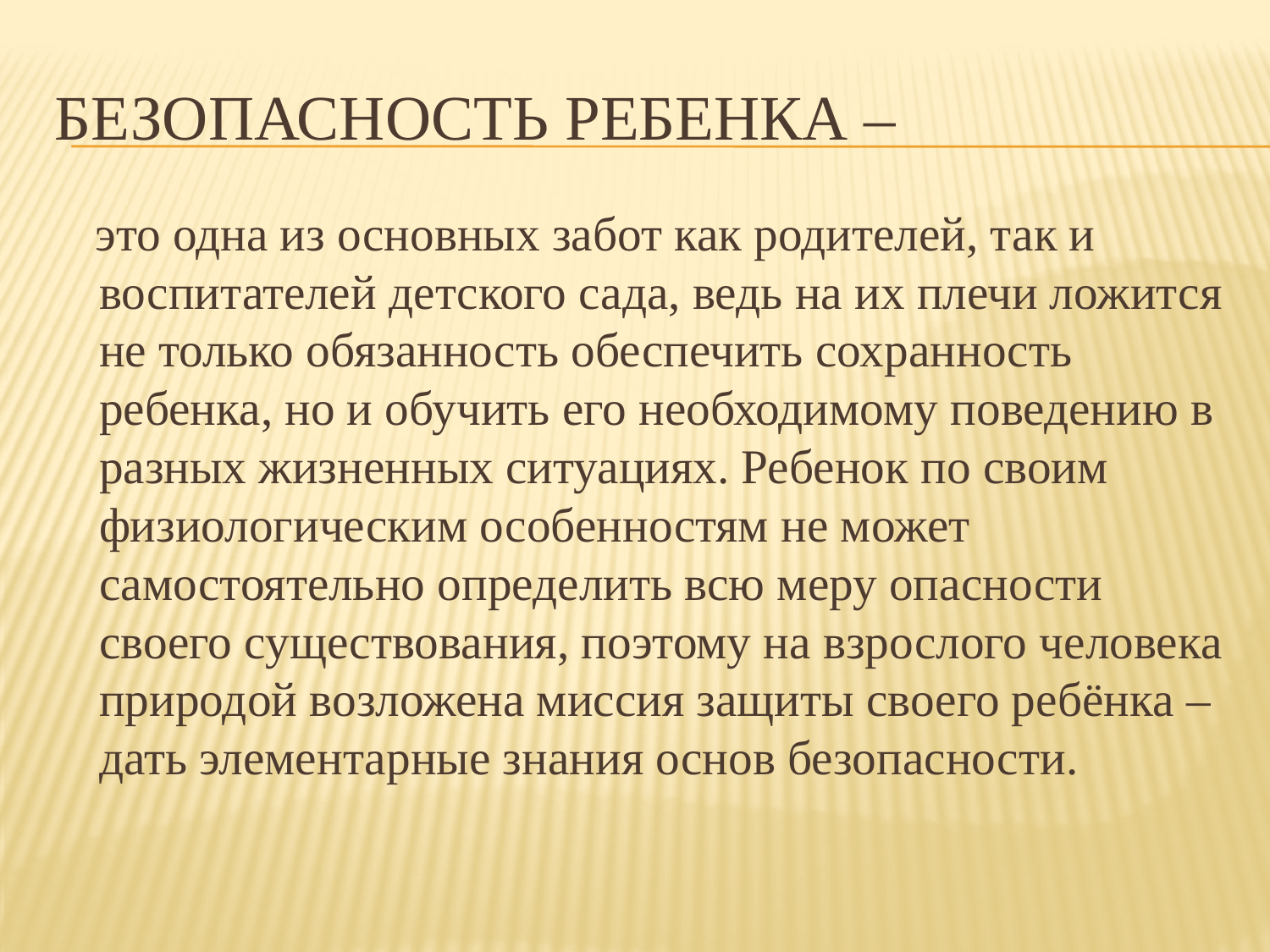

# Безопасность ребенка –
   это одна из основных забот как родителей, так и воспитателей детского сада, ведь на их плечи ложится не только обязанность обеспечить сохранность ребенка, но и обучить его необходимому поведению в разных жизненных ситуациях. Ребенок по своим физиологическим особенностям не может самостоятельно определить всю меру опасности своего существования, поэтому на взрослого человека природой возложена миссия защиты своего ребёнка – дать элементарные знания основ безопасности.